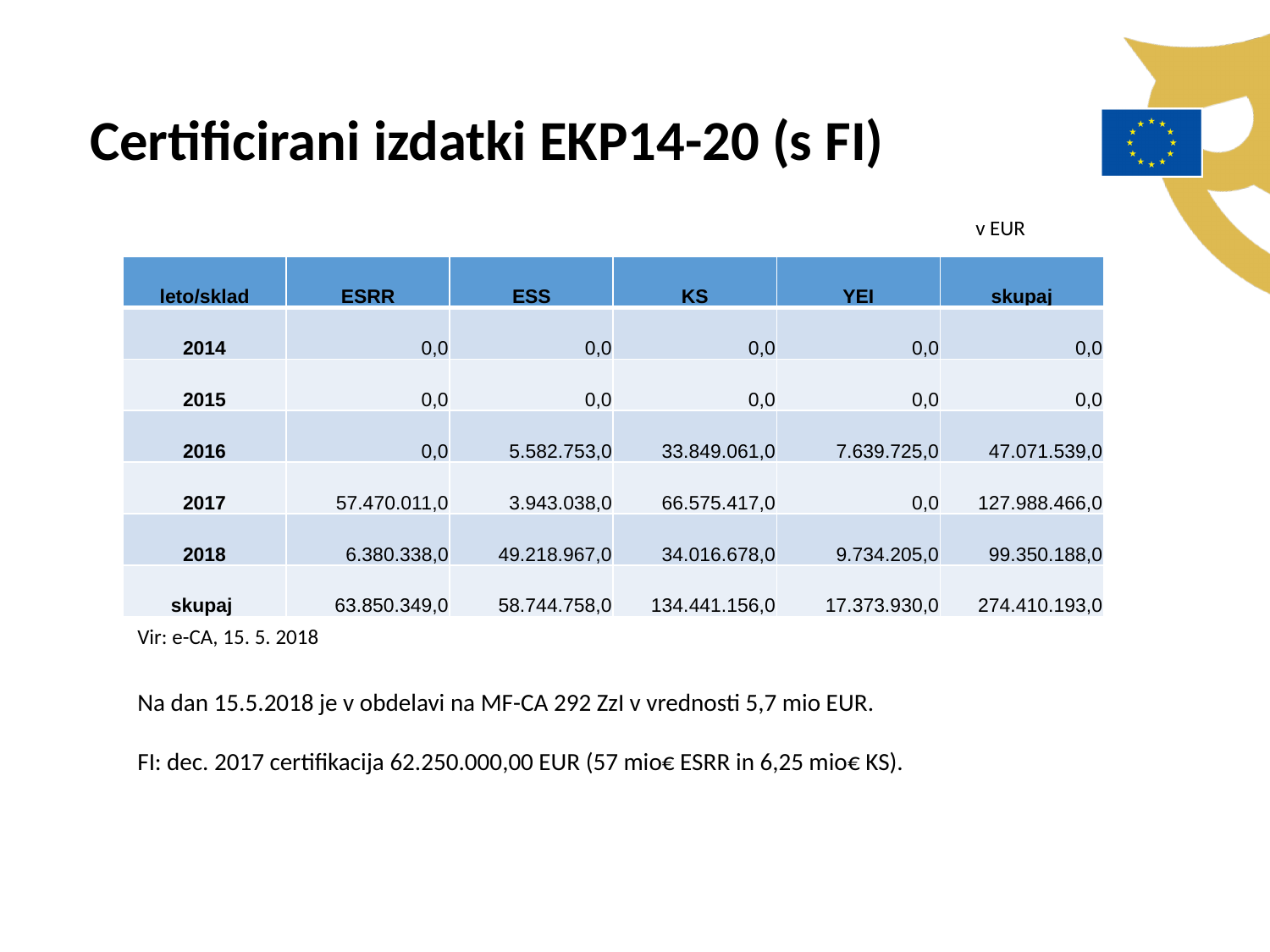

Certificirani izdatki EKP14-20 (s FI)
v EUR
| leto/sklad | ESRR | ESS | KS | YEI | skupaj |
| --- | --- | --- | --- | --- | --- |
| 2014 | 0,0 | 0,0 | 0,0 | 0,0 | 0,0 |
| 2015 | 0,0 | 0,0 | 0,0 | 0,0 | 0,0 |
| 2016 | 0,0 | 5.582.753,0 | 33.849.061,0 | 7.639.725,0 | 47.071.539,0 |
| 2017 | 57.470.011,0 | 3.943.038,0 | 66.575.417,0 | 0,0 | 127.988.466,0 |
| 2018 | 6.380.338,0 | 49.218.967,0 | 34.016.678,0 | 9.734.205,0 | 99.350.188,0 |
| skupaj | 63.850.349,0 | 58.744.758,0 | 134.441.156,0 | 17.373.930,0 | 274.410.193,0 |
Vir: e-CA, 15. 5. 2018

Na dan 15.5.2018 je v obdelavi na MF-CA 292 ZzI v vrednosti 5,7 mio EUR.

FI: dec. 2017 certifikacija 62.250.000,00 EUR (57 mio€ ESRR in 6,25 mio€ KS).